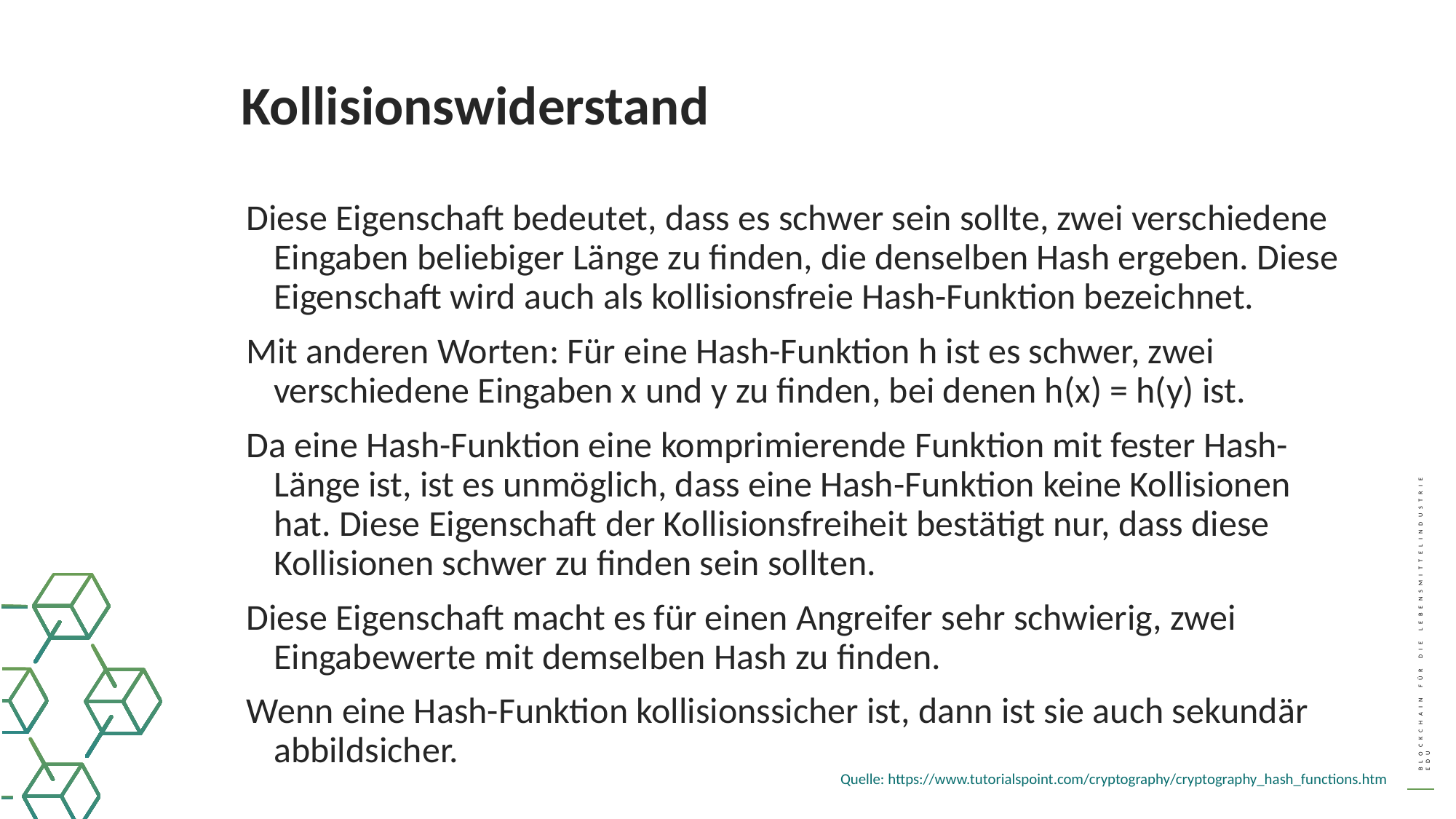

Kollisionswiderstand
Diese Eigenschaft bedeutet, dass es schwer sein sollte, zwei verschiedene Eingaben beliebiger Länge zu finden, die denselben Hash ergeben. Diese Eigenschaft wird auch als kollisionsfreie Hash-Funktion bezeichnet.
Mit anderen Worten: Für eine Hash-Funktion h ist es schwer, zwei verschiedene Eingaben x und y zu finden, bei denen h(x) = h(y) ist.
Da eine Hash-Funktion eine komprimierende Funktion mit fester Hash-Länge ist, ist es unmöglich, dass eine Hash-Funktion keine Kollisionen hat. Diese Eigenschaft der Kollisionsfreiheit bestätigt nur, dass diese Kollisionen schwer zu finden sein sollten.
Diese Eigenschaft macht es für einen Angreifer sehr schwierig, zwei Eingabewerte mit demselben Hash zu finden.
Wenn eine Hash-Funktion kollisionssicher ist, dann ist sie auch sekundär abbildsicher.
Quelle: https://www.tutorialspoint.com/cryptography/cryptography_hash_functions.htm